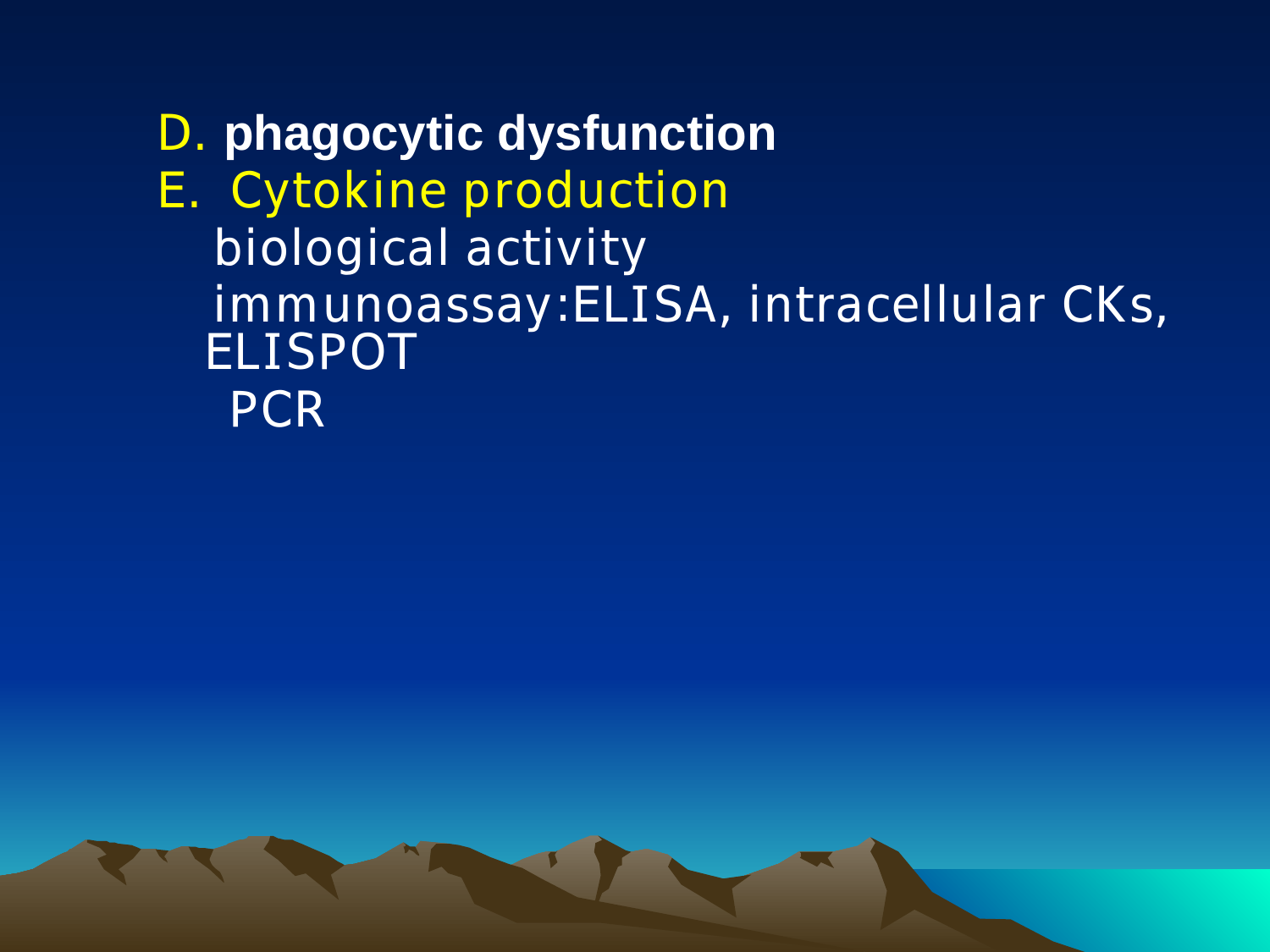

D. phagocytic dysfunction
E.  Cytokine production
    biological activity
    immunoassay:ELISA, intracellular CKs, ELISPOT
     PCR